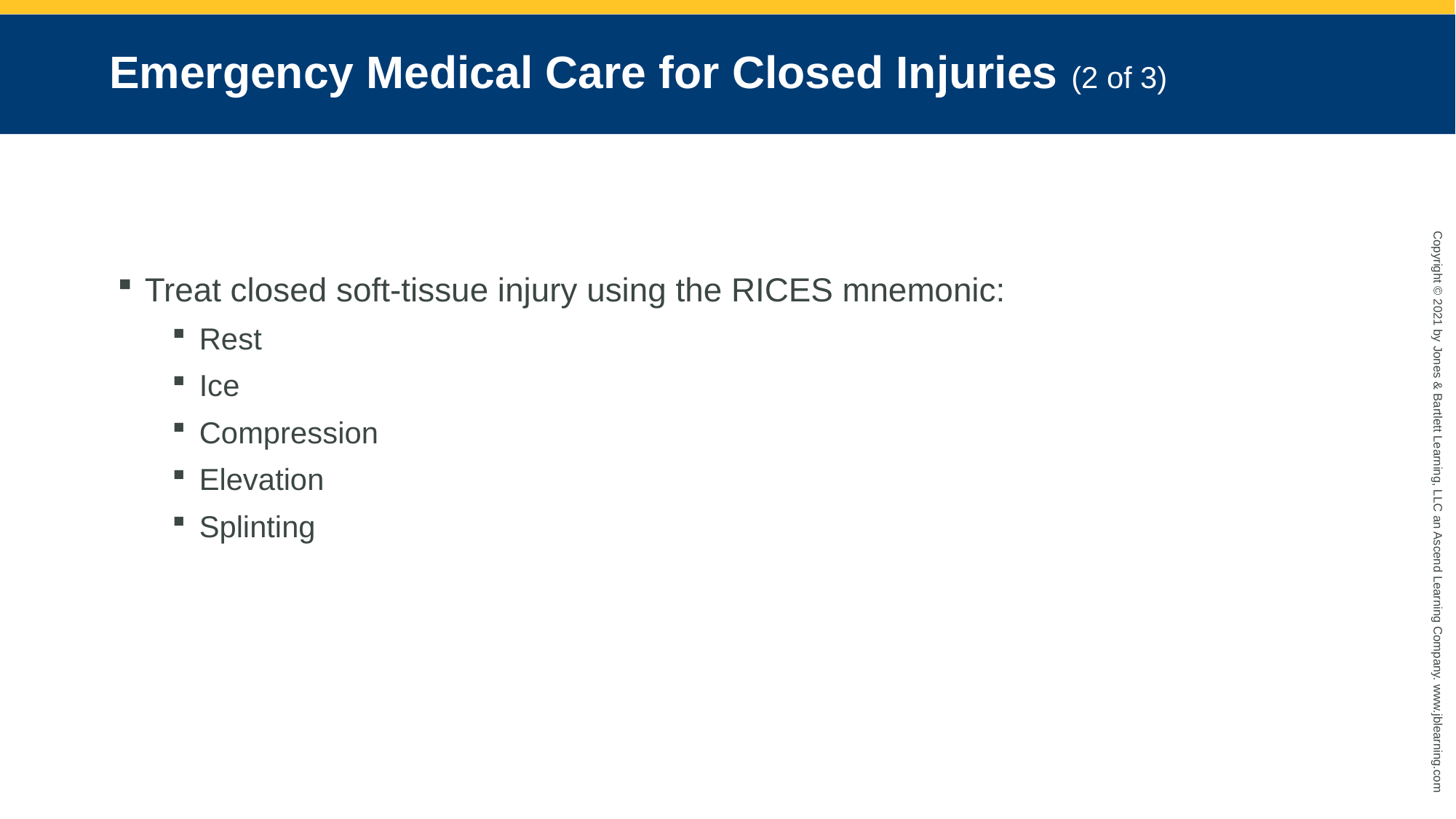

# Emergency Medical Care for Closed Injuries (2 of 3)
Treat closed soft-tissue injury using the RICES mnemonic:
Rest
Ice
Compression
Elevation
Splinting